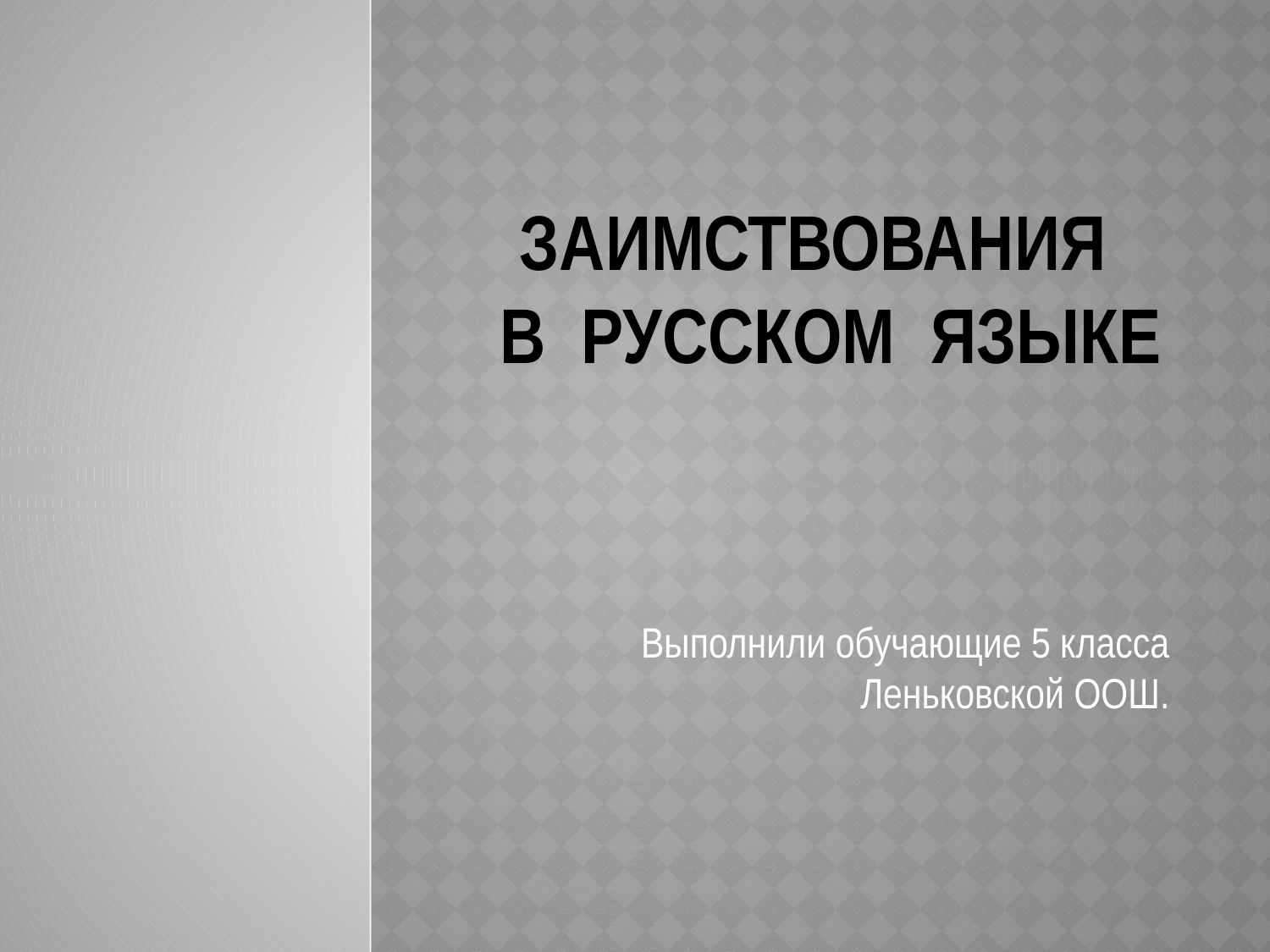

# ЗАИМСТВОВАНИЯ В  РУССКОМ  ЯЗЫКЕ
Выполнили обучающие 5 класса Леньковской ООШ.